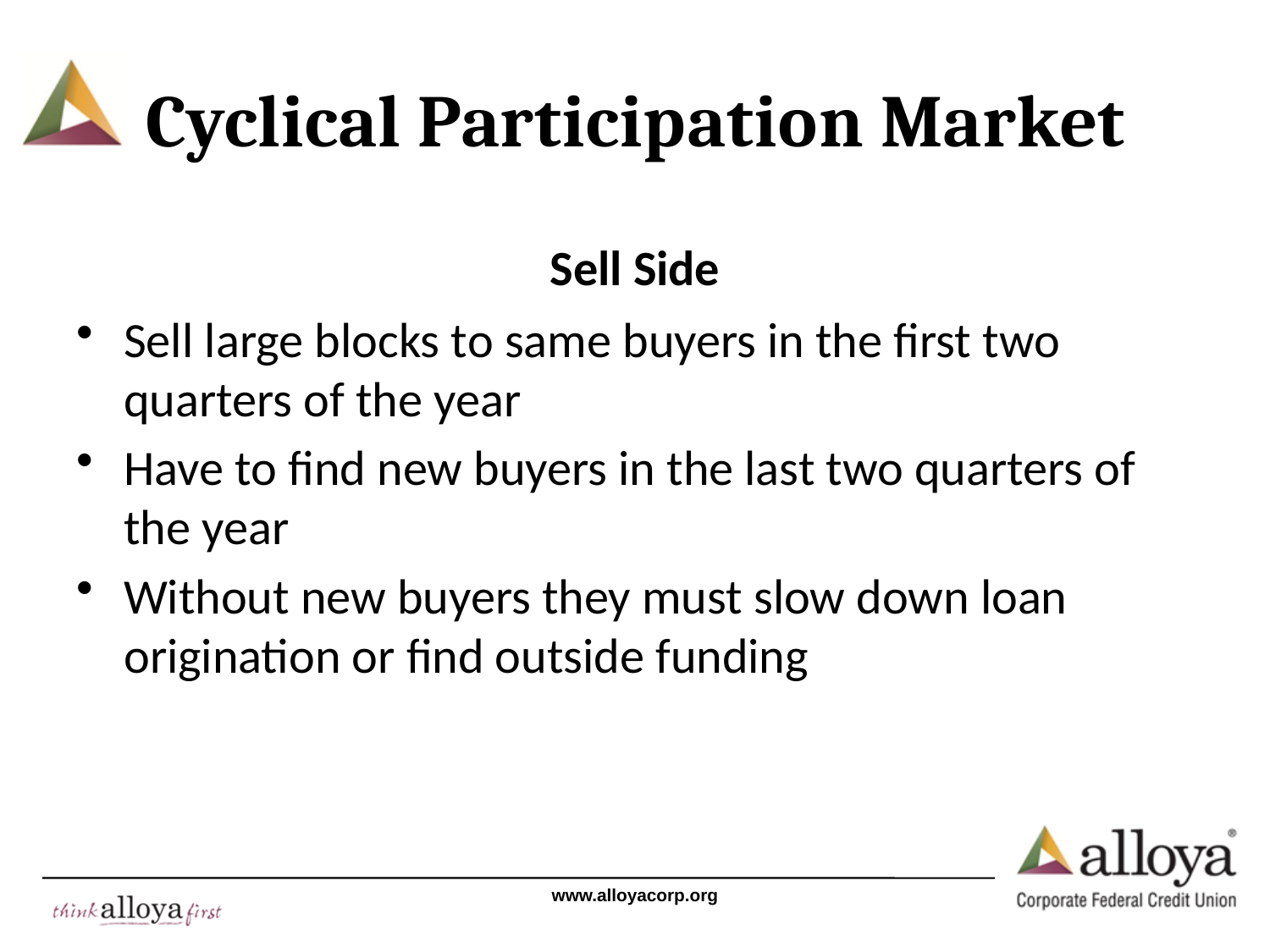

# Cyclical Participation Market
Sell Side
Sell large blocks to same buyers in the first two quarters of the year
Have to find new buyers in the last two quarters of the year
Without new buyers they must slow down loan origination or find outside funding